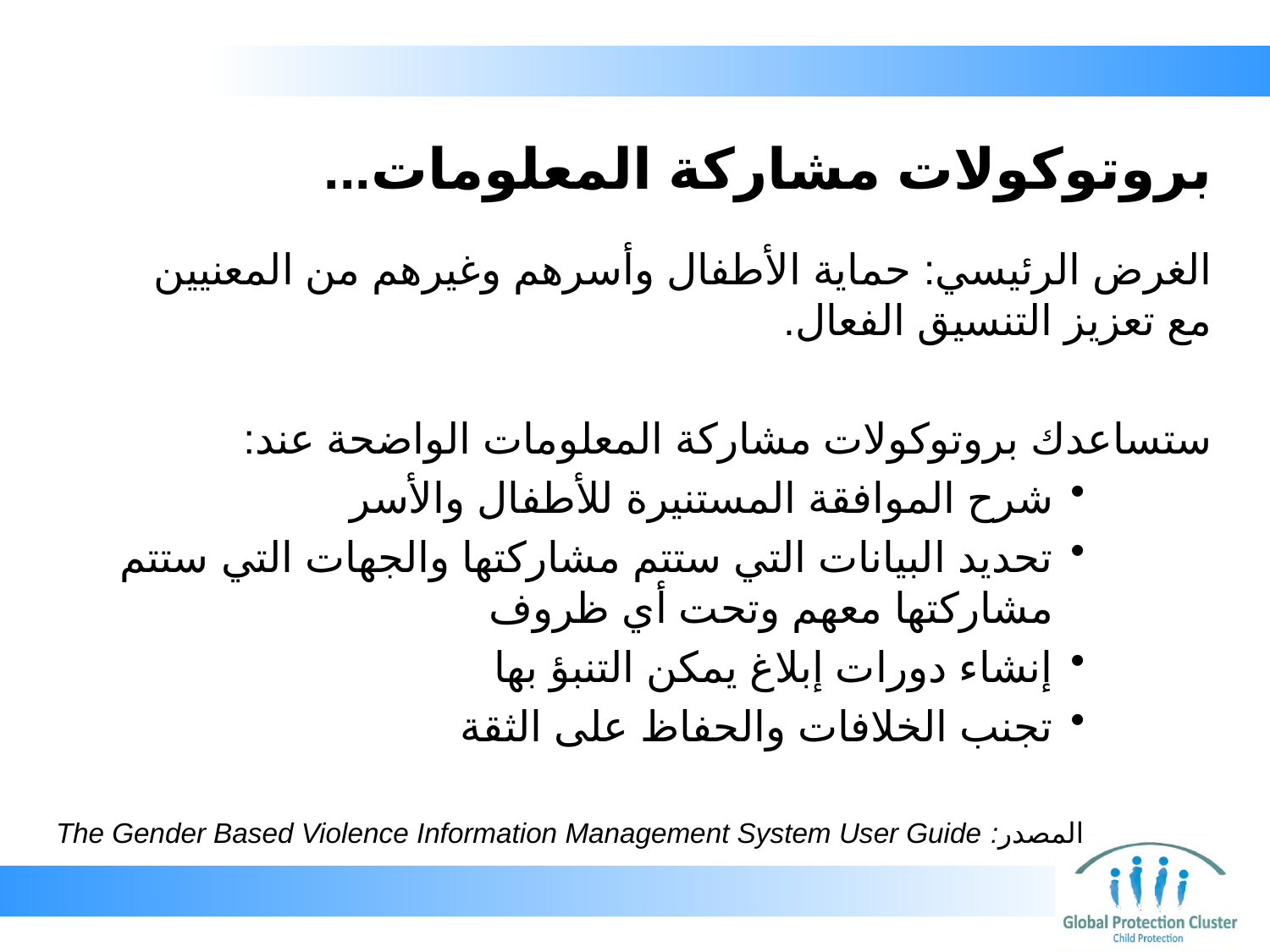

# بروتوكولات مشاركة المعلومات...
الغرض الرئيسي: حماية الأطفال وأسرهم وغيرهم من المعنيين
مع تعزيز التنسيق الفعال.

ستساعدك بروتوكولات مشاركة المعلومات الواضحة عند:
شرح الموافقة المستنيرة للأطفال والأسر
تحديد البيانات التي ستتم مشاركتها والجهات التي ستتم
مشاركتها معهم وتحت أي ظروف
إنشاء دورات إبلاغ يمكن التنبؤ بها
تجنب الخلافات والحفاظ على الثقة

المصدر: The Gender Based Violence Information Management System User Guide